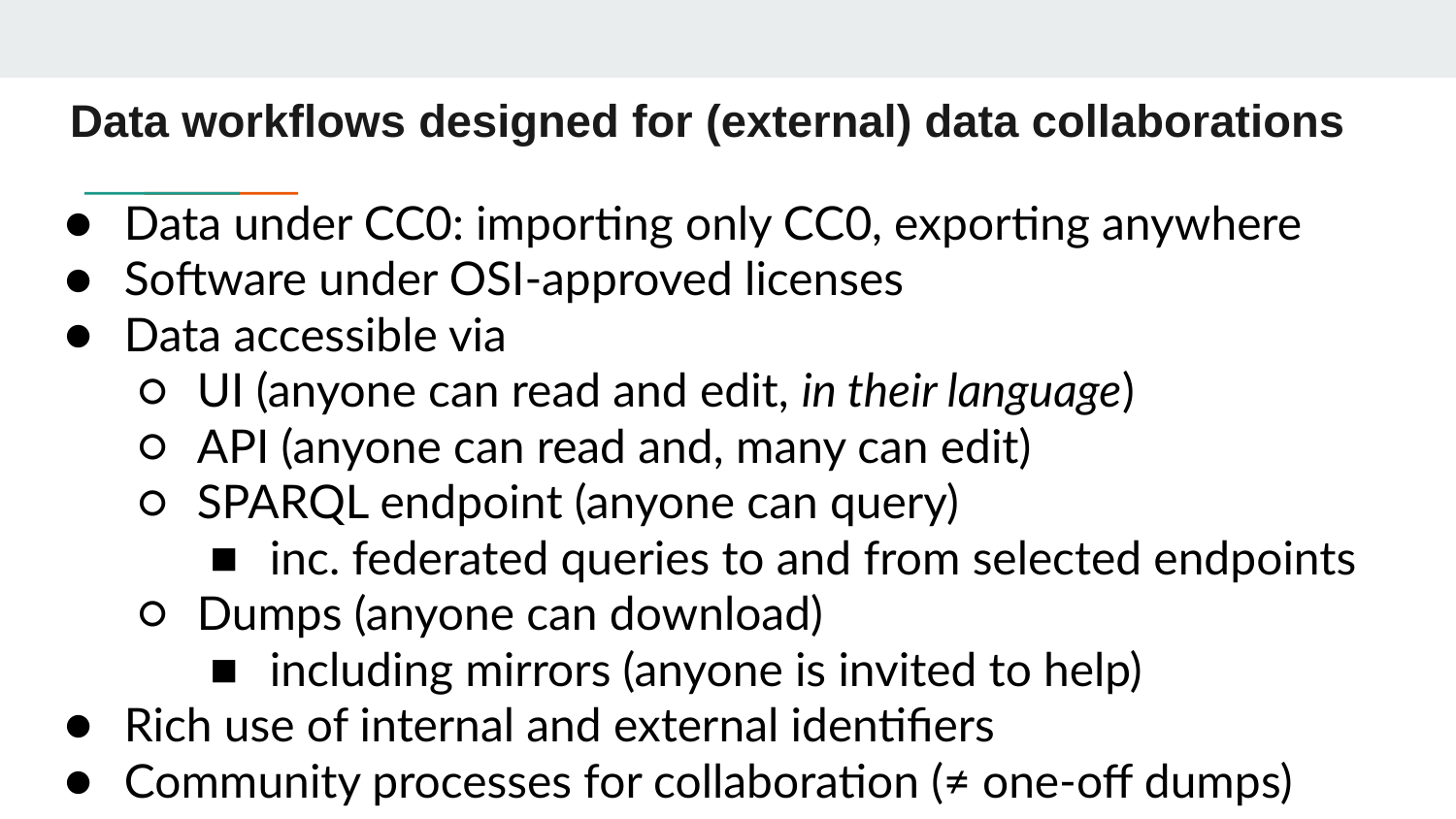

# Data workflows designed for (external) data collaborations
Data under CC0: importing only CC0, exporting anywhere
Software under OSI-approved licenses
Data accessible via
UI (anyone can read and edit, in their language)
API (anyone can read and, many can edit)
SPARQL endpoint (anyone can query)
inc. federated queries to and from selected endpoints
Dumps (anyone can download)
including mirrors (anyone is invited to help)
Rich use of internal and external identifiers
Community processes for collaboration (≠ one-off dumps)